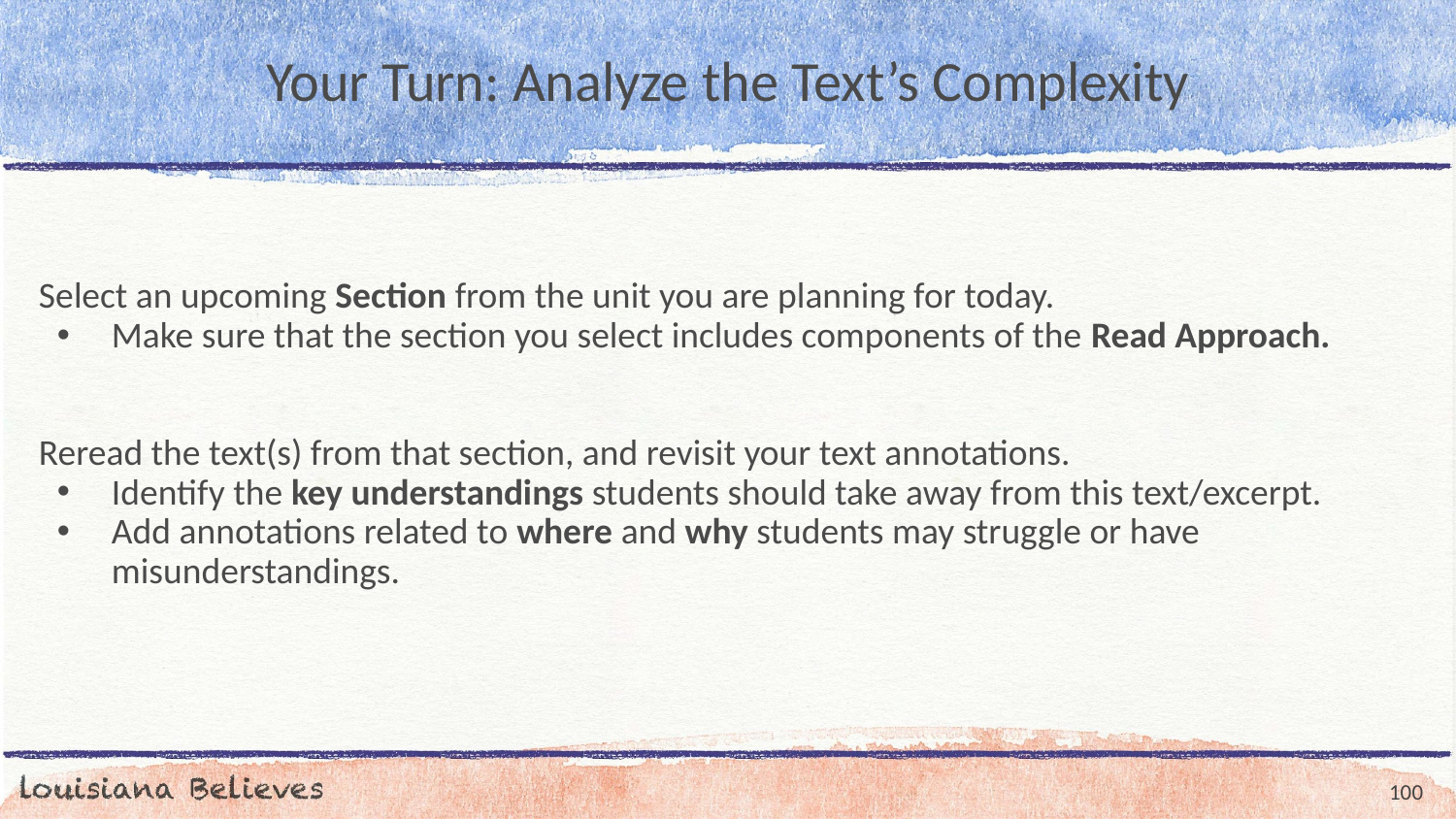

# Your Turn: Analyze the Text’s Complexity
Select an upcoming Section from the unit you are planning for today.
Make sure that the section you select includes components of the Read Approach.

Reread the text(s) from that section, and revisit your text annotations.
Identify the key understandings students should take away from this text/excerpt.
Add annotations related to where and why students may struggle or have misunderstandings.